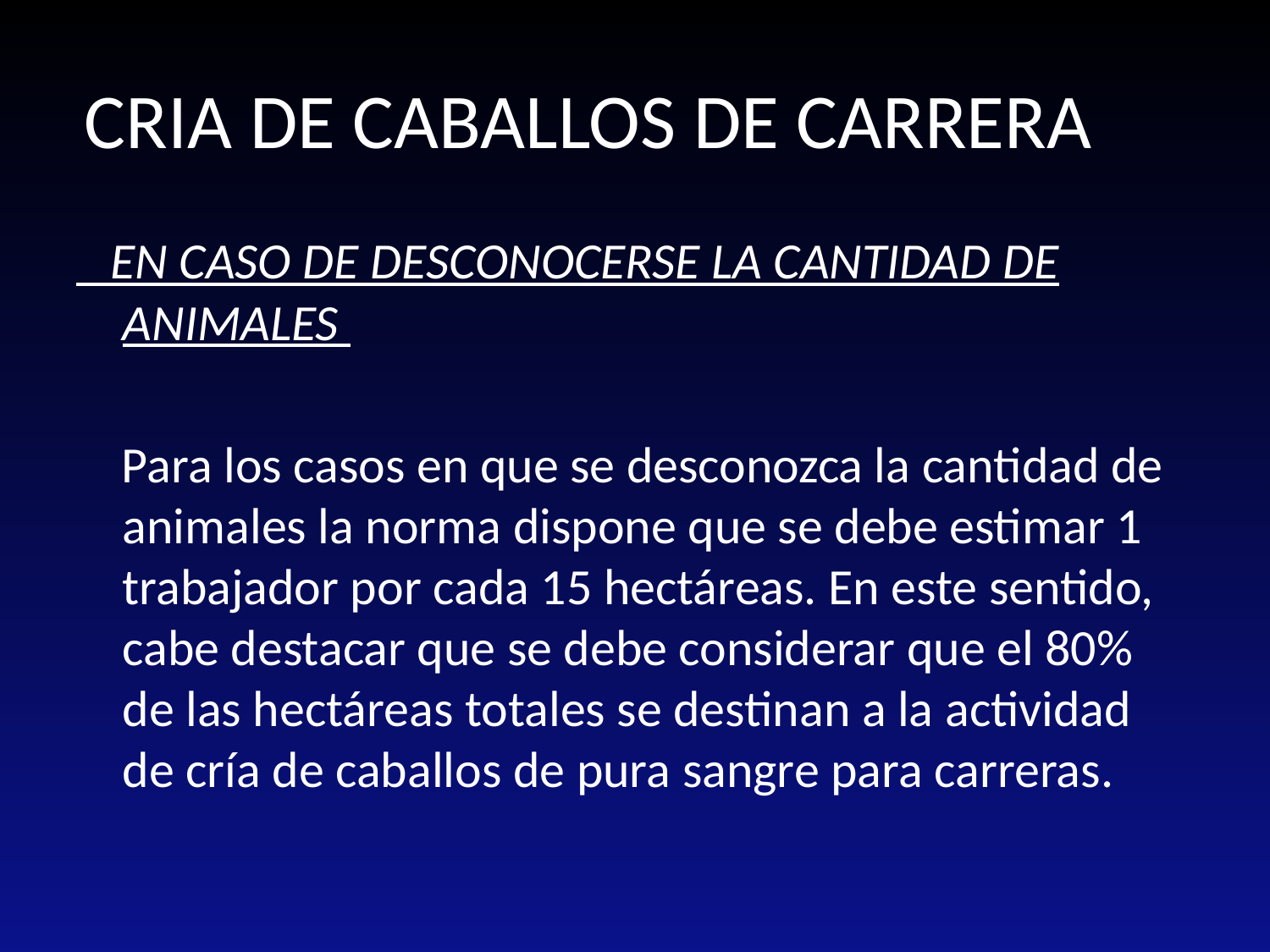

# CRIA DE CABALLOS DE CARRERA
   EN CASO DE DESCONOCERSE LA CANTIDAD DE ANIMALES

    Para los casos en que se desconozca la cantidad de animales la norma dispone que se debe estimar 1 trabajador por cada 15 hectáreas. En este sentido, cabe destacar que se debe considerar que el 80% de las hectáreas totales se destinan a la actividad de cría de caballos de pura sangre para carreras.